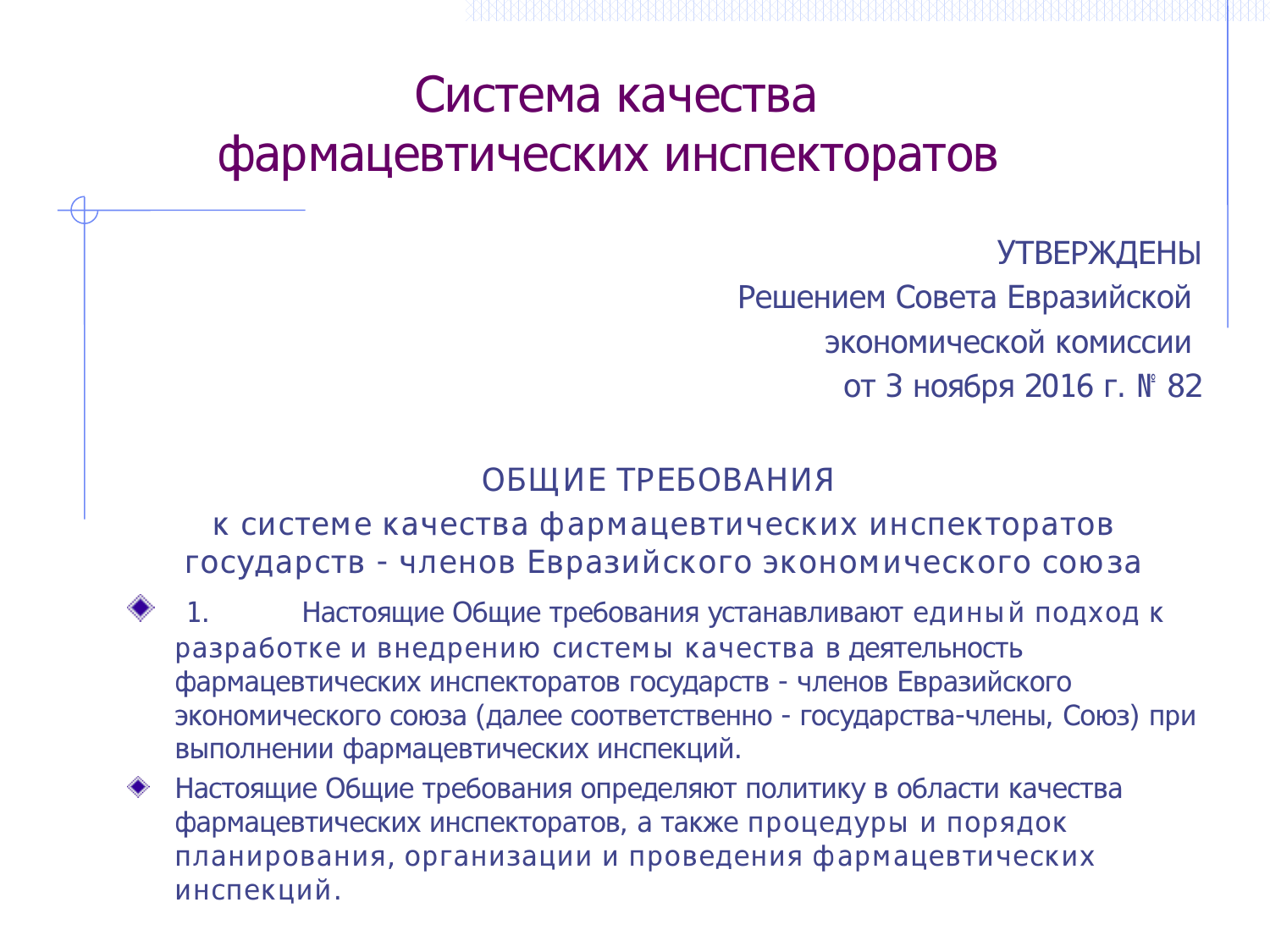

Система качества
фармацевтических инспекторатов
УТВЕРЖДЕНЫ
Решением Совета Евразийской
экономической комиссии
от 3 ноября 2016 г. № 82

ОБЩИЕ ТРЕБОВАНИЯ
к системе качества фармацевтических инспекторатов государств - членов Евразийского экономического союза
 1.	Настоящие Общие требования устанавливают единый подход к разработке и внедрению системы качества в деятельность фармацевтических инспекторатов государств - членов Евразийского экономического союза (далее соответственно - государства-члены, Союз) при выполнении фармацевтических инспекций.
Настоящие Общие требования определяют политику в области качества фармацевтических инспекторатов, а также процедуры и порядок планирования, организации и проведения фармацевтических инспекций.